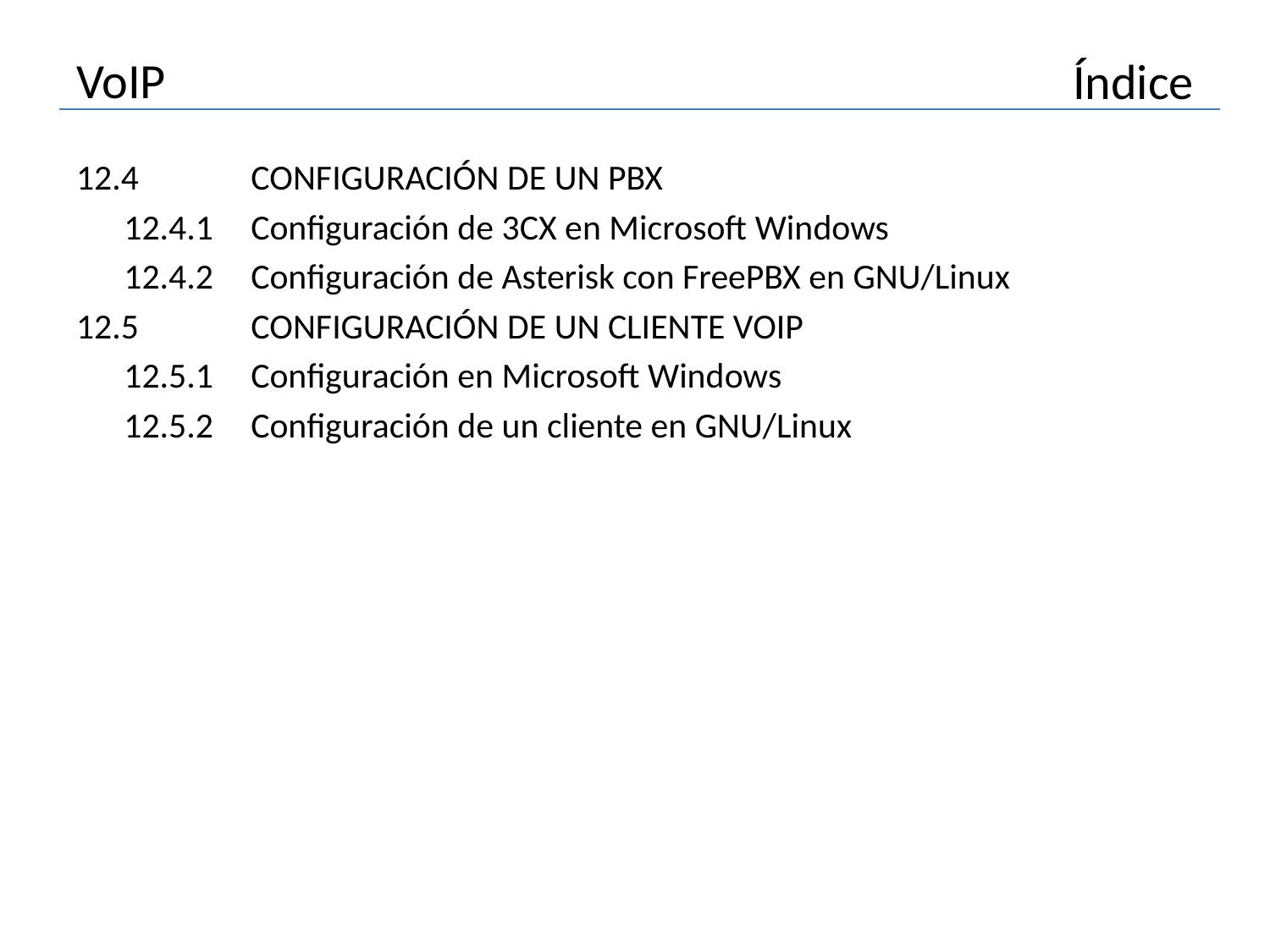

# VoIP
Índice
12.4	CONFIGURACIÓN DE UN PBX
	12.4.1	Configuración de 3CX en Microsoft Windows
	12.4.2	Configuración de Asterisk con FreePBX en GNU/Linux
12.5	CONFIGURACIÓN DE UN CLIENTE VOIP
	12.5.1	Configuración en Microsoft Windows
	12.5.2	Configuración de un cliente en GNU/Linux